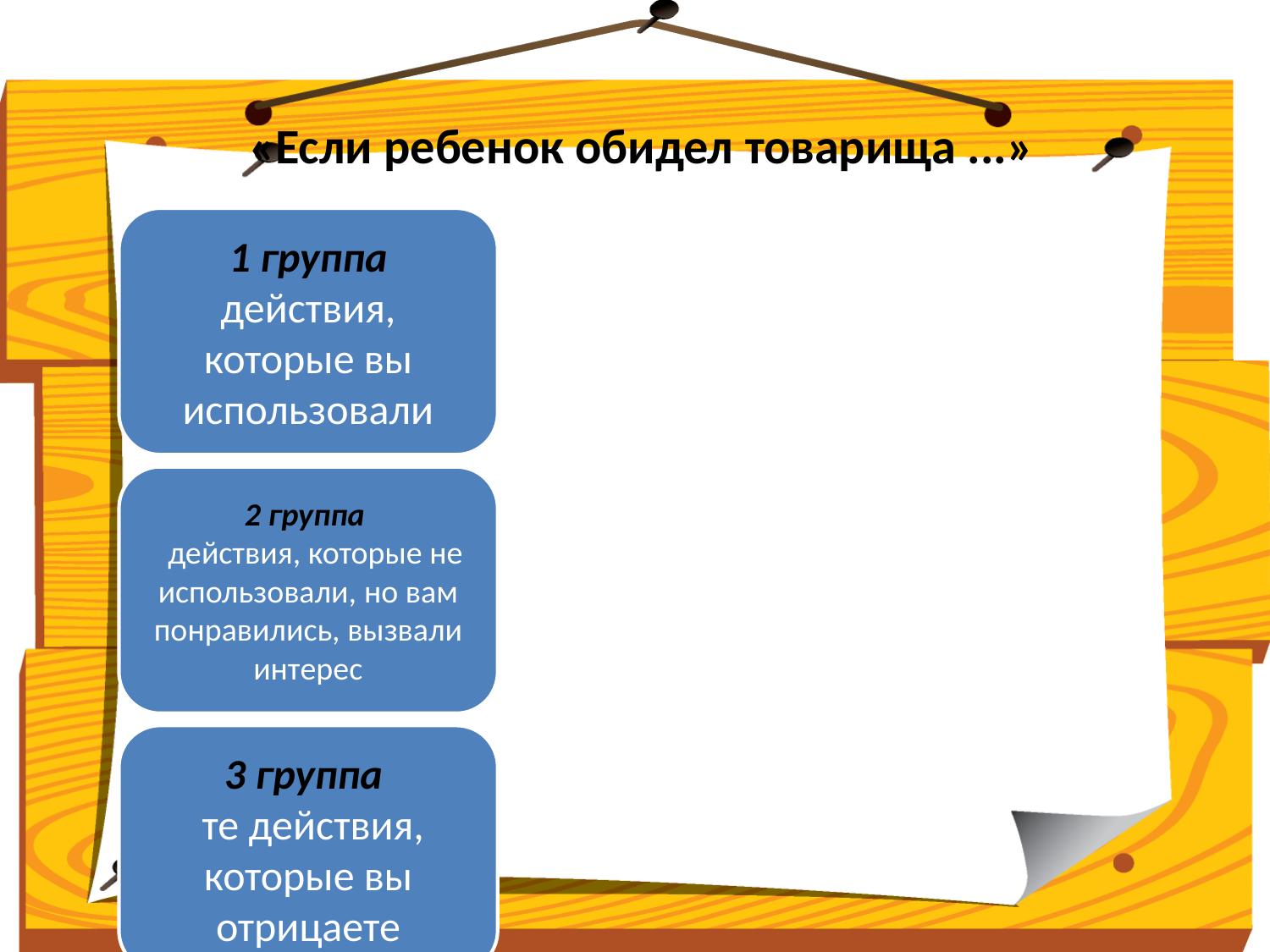

# «Если ребенок обидел товарища ...»
1 группа
действия, которые вы использовали
2 группа
  действия, которые не использовали, но вам понравились, вызвали интерес
3 группа
 те действия, которые вы отрицаете